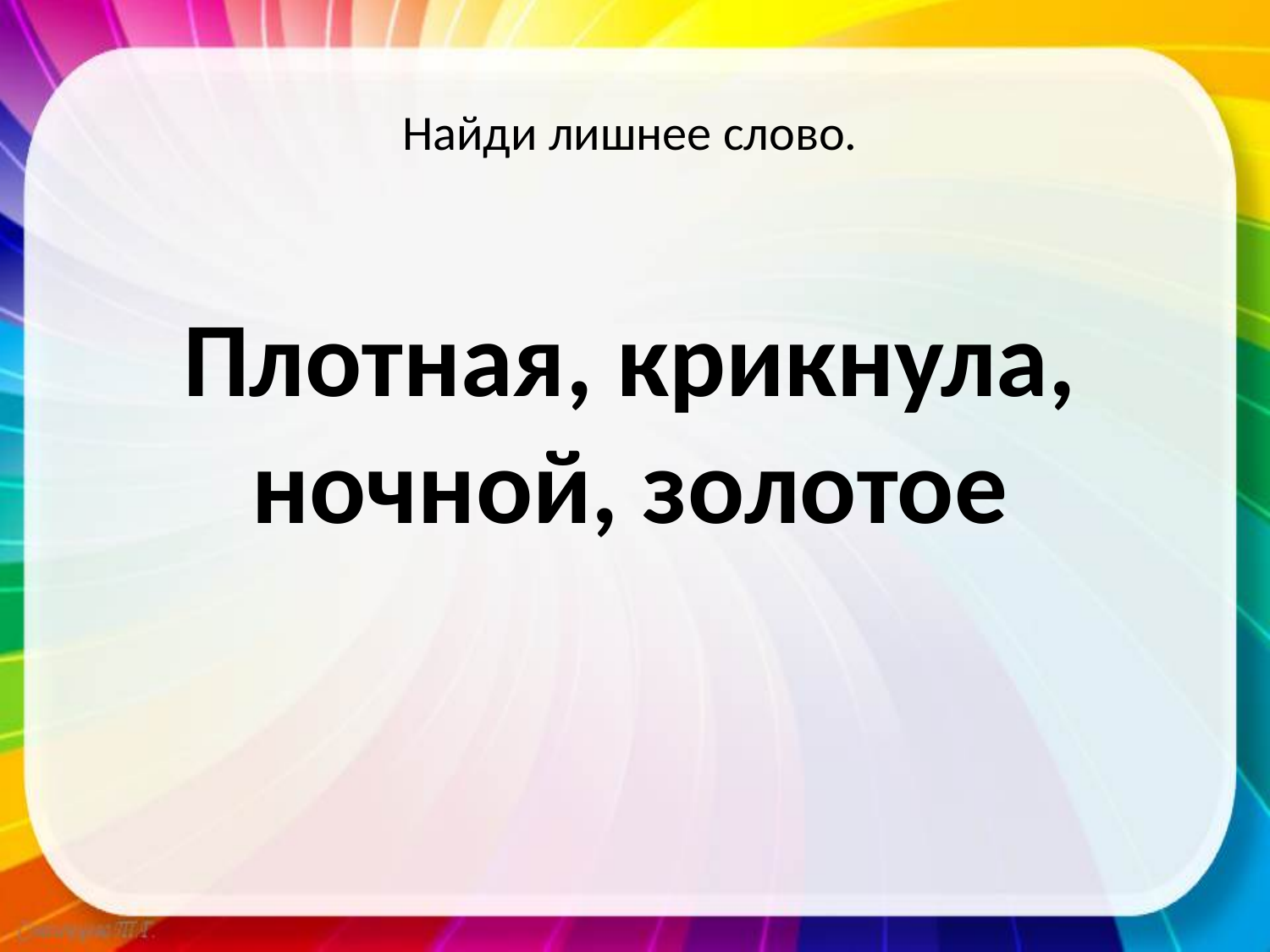

Найди лишнее слово.
Плотная, крикнула, ночной, золотое